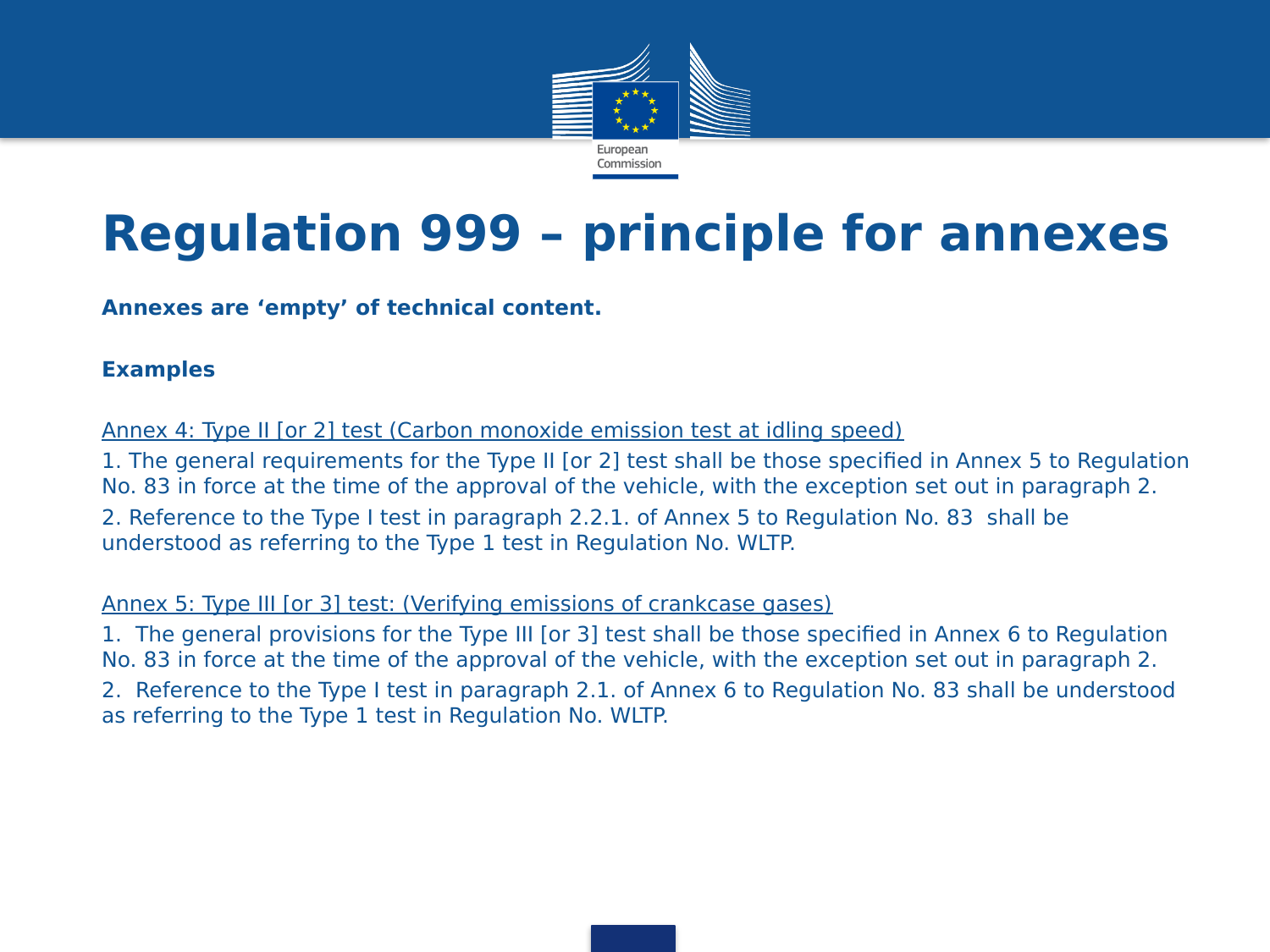

# Regulation 999 – principle for annexes
Annexes are ‘empty’ of technical content.

Examples

Annex 4: Type II [or 2] test (Carbon monoxide emission test at idling speed)
1. The general requirements for the Type II [or 2] test shall be those specified in Annex 5 to Regulation No. 83 in force at the time of the approval of the vehicle, with the exception set out in paragraph 2.
2. Reference to the Type I test in paragraph 2.2.1. of Annex 5 to Regulation No. 83  shall be understood as referring to the Type 1 test in Regulation No. WLTP.

Annex 5: Type III [or 3] test: (Verifying emissions of crankcase gases)
1.  The general provisions for the Type III [or 3] test shall be those specified in Annex 6 to Regulation No. 83 in force at the time of the approval of the vehicle, with the exception set out in paragraph 2.
2.  Reference to the Type I test in paragraph 2.1. of Annex 6 to Regulation No. 83 shall be understood as referring to the Type 1 test in Regulation No. WLTP.